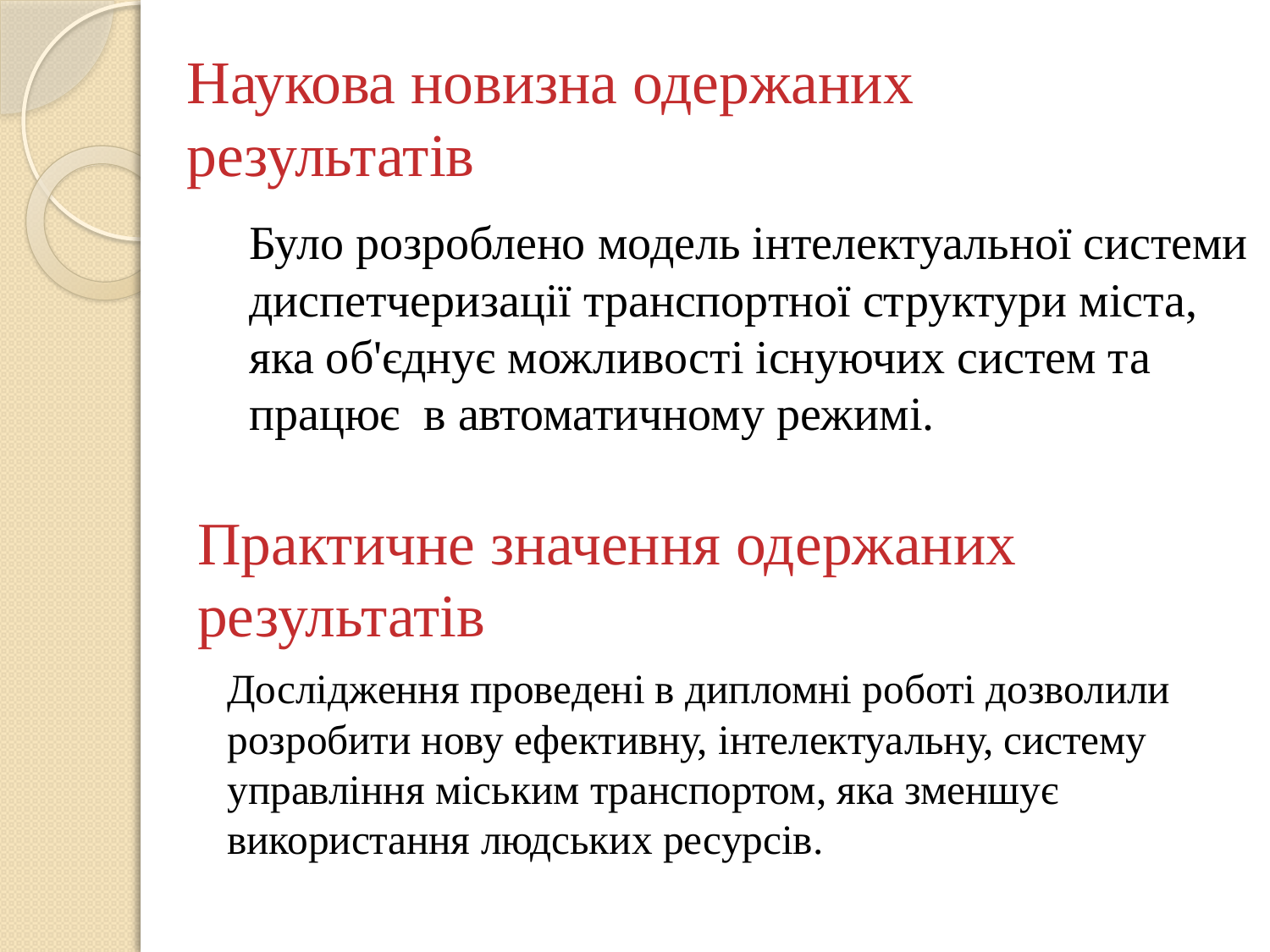

# Наукова новизна одержаних результатів
Було розроблено модель інтелектуальної системи диспетчеризації транспортної структури міста, яка об'єднує можливості існуючих систем та працює  в автоматичному режимі.

Практичне значення одержаних результатів
Дослідження проведені в дипломні роботі дозволили розробити нову ефективну, інтелектуальну, систему управління міським транспортом, яка зменшує використання людських ресурсів.